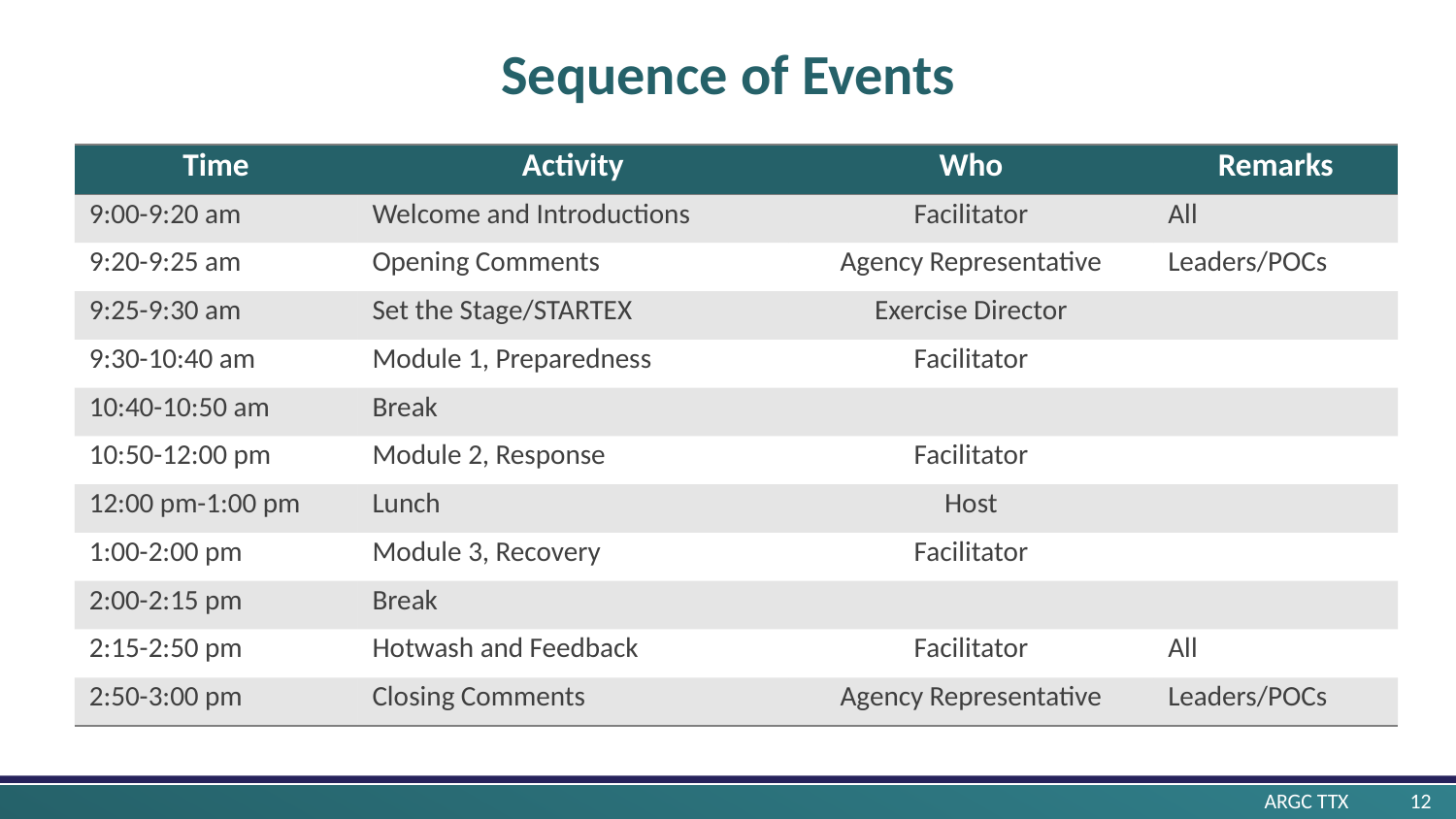

# Sequence of Events
| Time | Activity | Who | Remarks |
| --- | --- | --- | --- |
| 9:00-9:20 am | Welcome and Introductions | Facilitator | All |
| 9:20-9:25 am | Opening Comments | Agency Representative | Leaders/POCs |
| 9:25-9:30 am | Set the Stage/STARTEX | Exercise Director |  |
| 9:30-10:40 am | Module 1, Preparedness | Facilitator |  |
| 10:40-10:50 am | Break |  |  |
| 10:50-12:00 pm | Module 2, Response | Facilitator |  |
| 12:00 pm-1:00 pm | Lunch | Host |  |
| 1:00-2:00 pm | Module 3, Recovery | Facilitator |  |
| 2:00-2:15 pm | Break |  |  |
| 2:15-2:50 pm | Hotwash and Feedback | Facilitator | All |
| 2:50-3:00 pm | Closing Comments | Agency Representative | Leaders/POCs |
ARGC TTX 	12